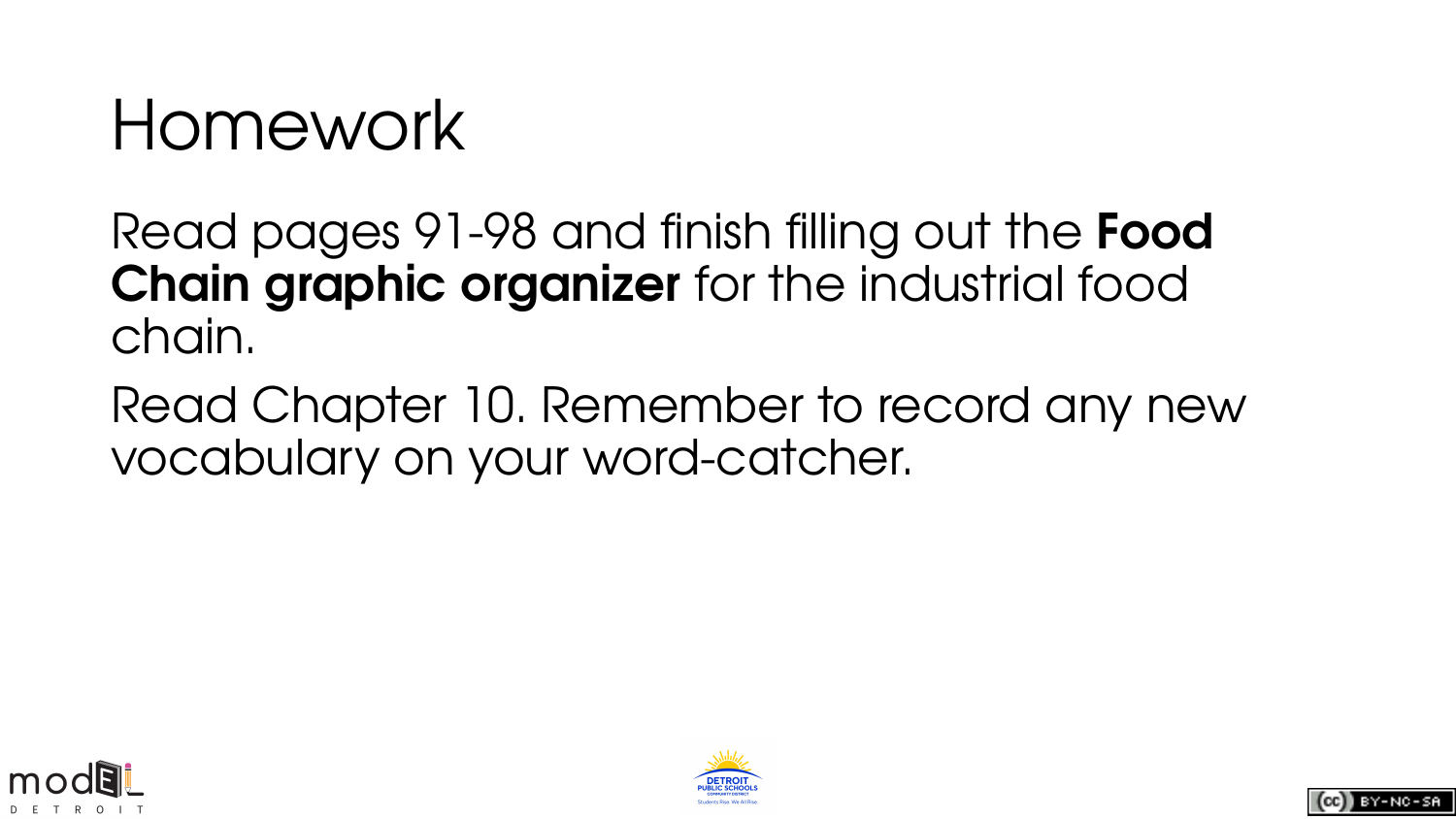

# Homework
Read pages 91-98 and finish filling out the Food Chain graphic organizer for the industrial food chain.
Read Chapter 10. Remember to record any new vocabulary on your word-catcher.